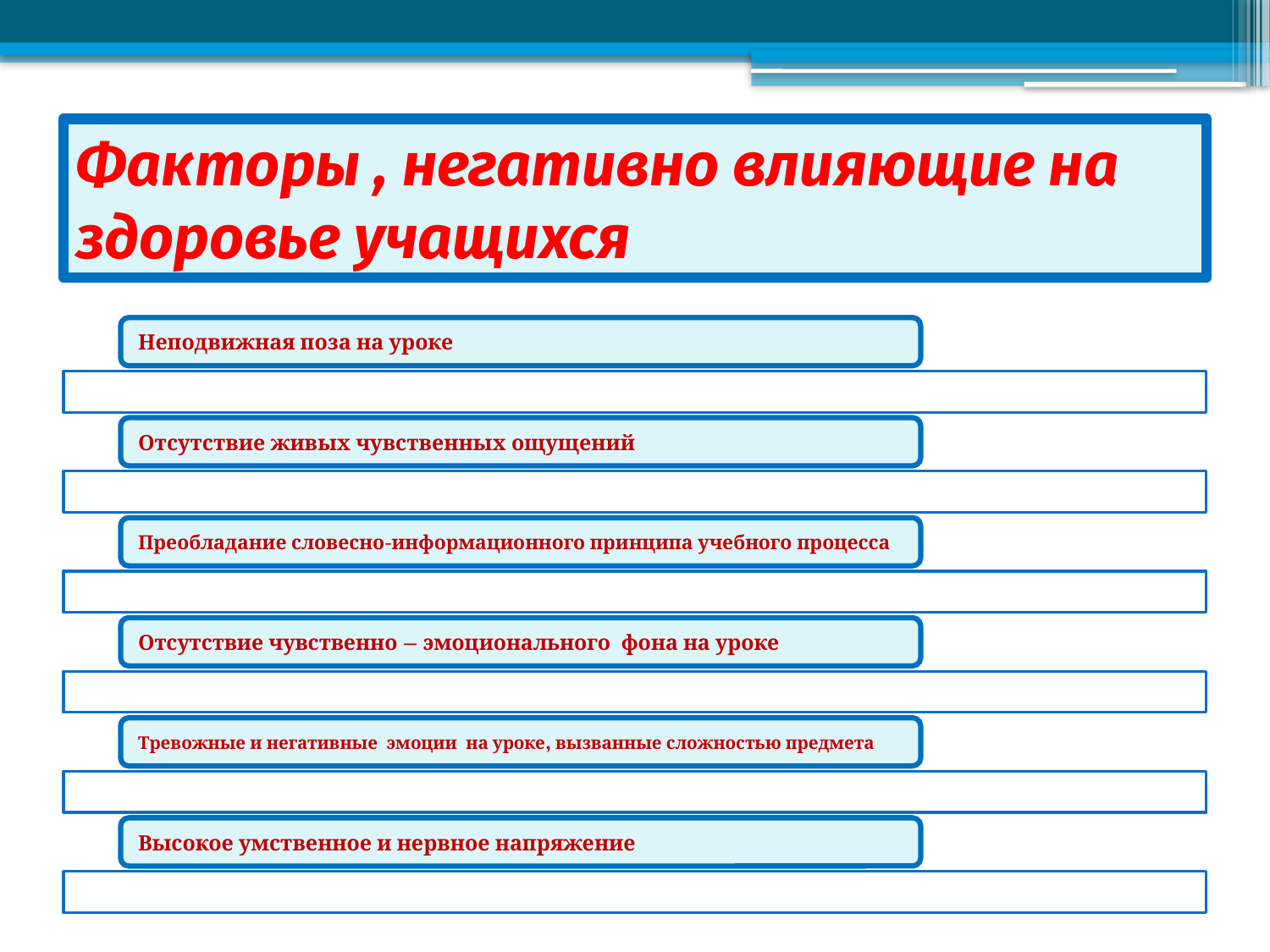

# Факторы , негативно влияющие на здоровье учащихся
Неподвижная поза на уроке
Отсутствие живых чувственных ощущений
Преобладание словесно-информационного принципа учебного процесса
Тревожные и негативные  эмоции  на уроке, вызванные сложностью предмета
Отсутствие чувственно – эмоционального  фона на уроке
Высокое умственное и нервное напряжение